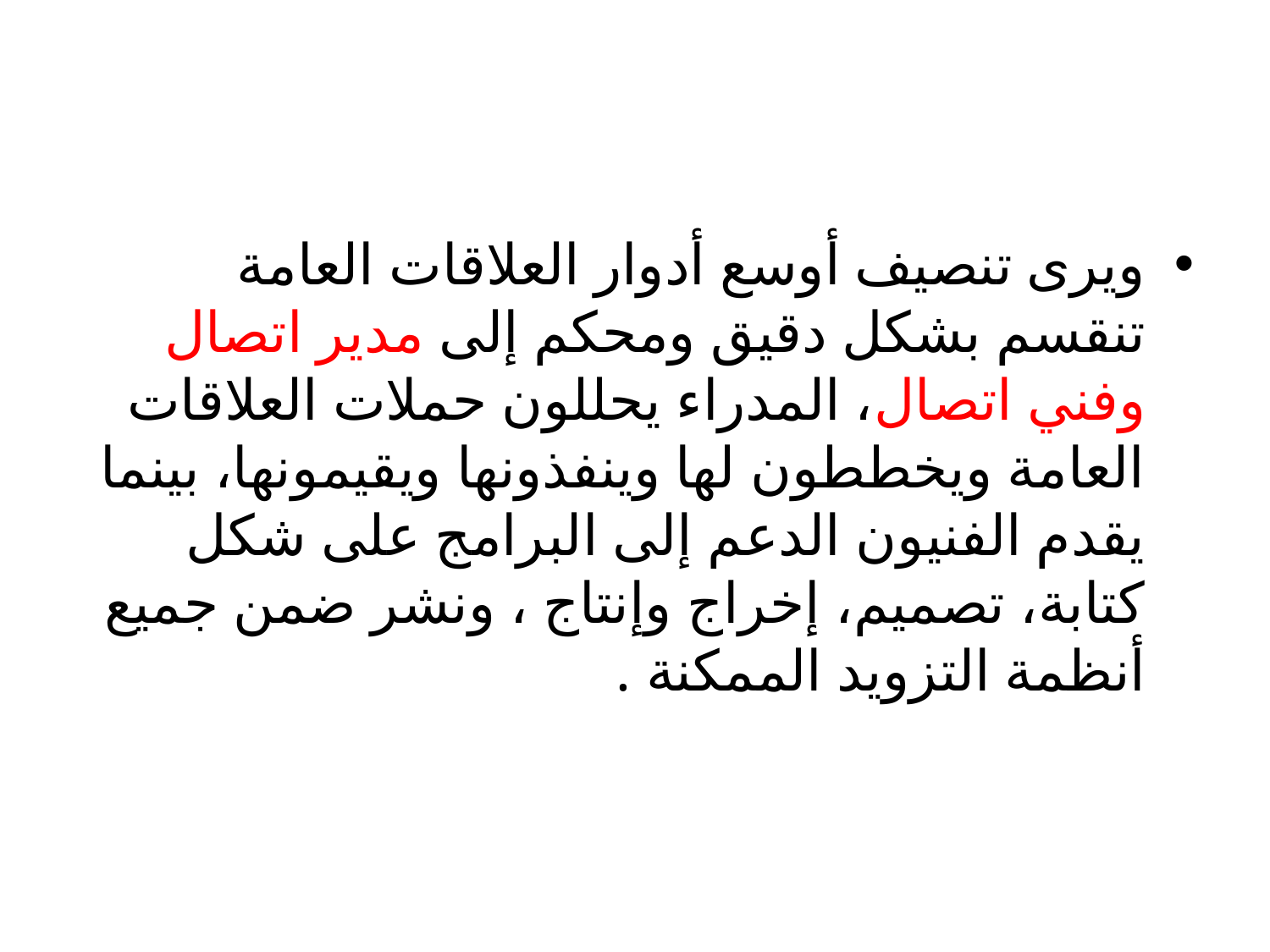

#
ويرى تنصيف أوسع أدوار العلاقات العامة تنقسم بشكل دقيق ومحكم إلى مدير اتصال وفني اتصال، المدراء يحللون حملات العلاقات العامة ويخططون لها وينفذونها ويقيمونها، بينما يقدم الفنيون الدعم إلى البرامج على شكل كتابة، تصميم، إخراج وإنتاج ، ونشر ضمن جميع أنظمة التزويد الممكنة .